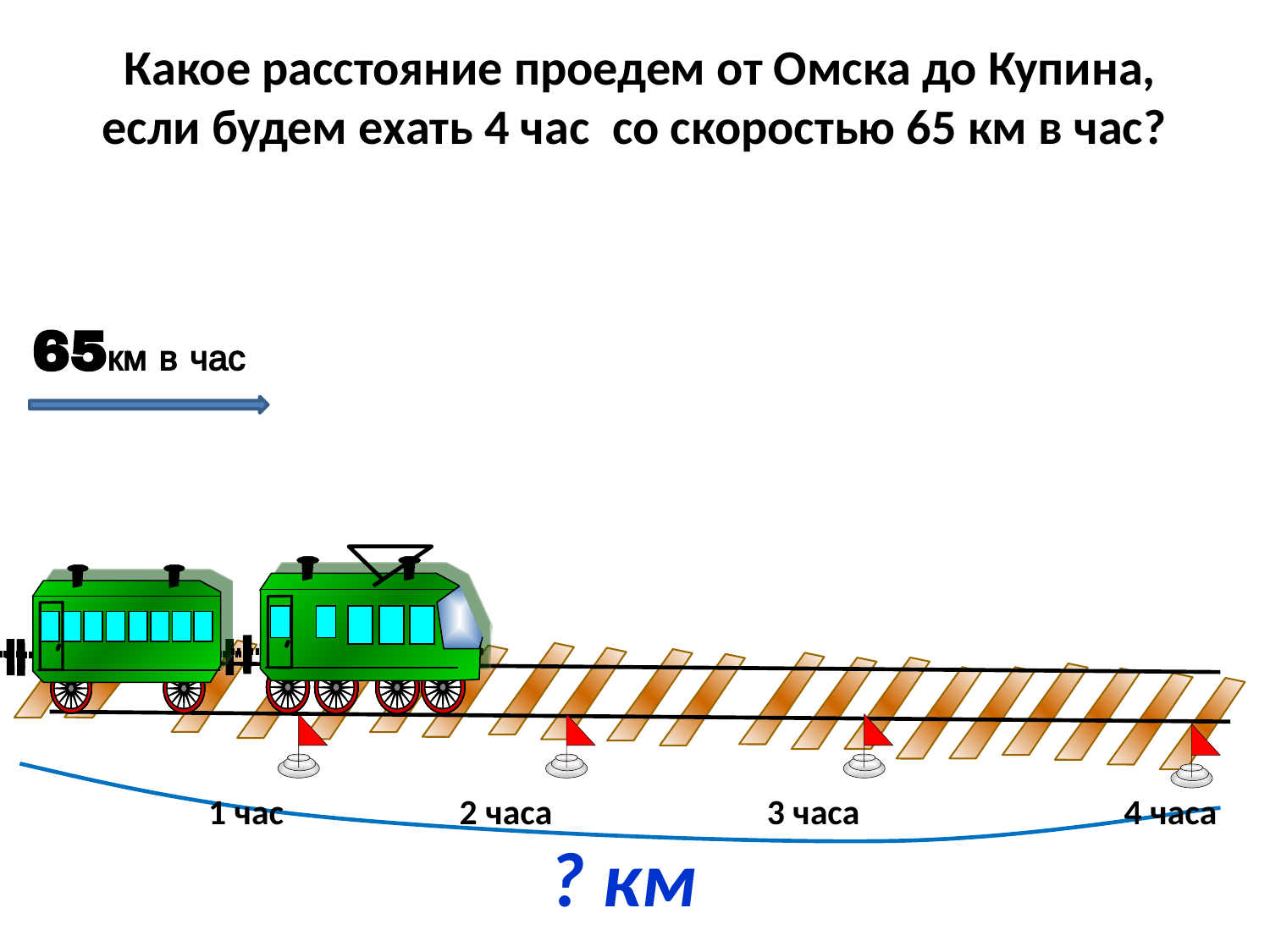

Какое расстояние проедем от Омска до Купина,
если будем ехать 4 час  со скоростью 65 км в час?
65км в час

1 час
2 часа
3 часа
4 часа
? км